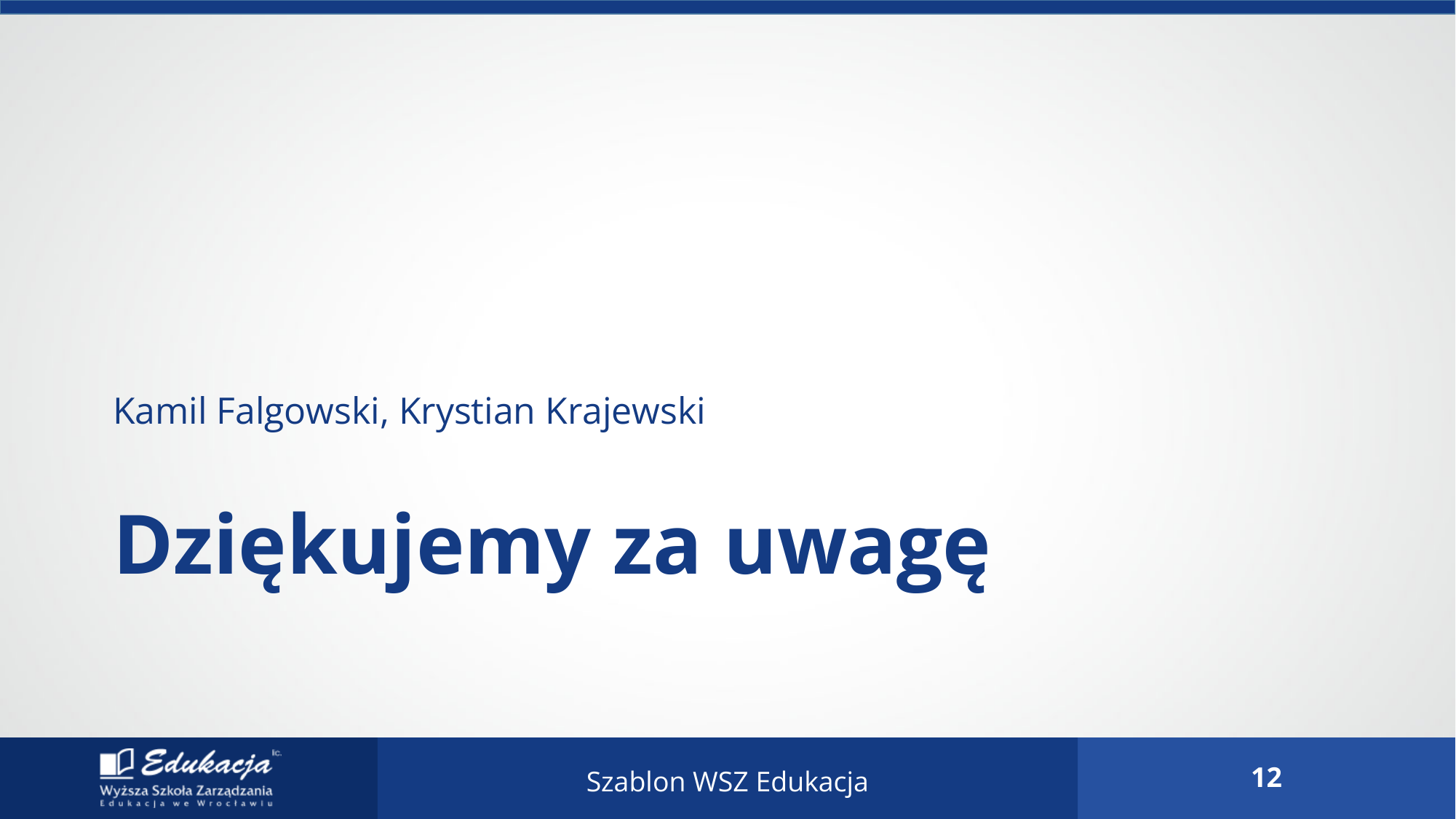

Kamil Falgowski, Krystian Krajewski
# Dziękujemy za uwagę
Szablon WSZ Edukacja